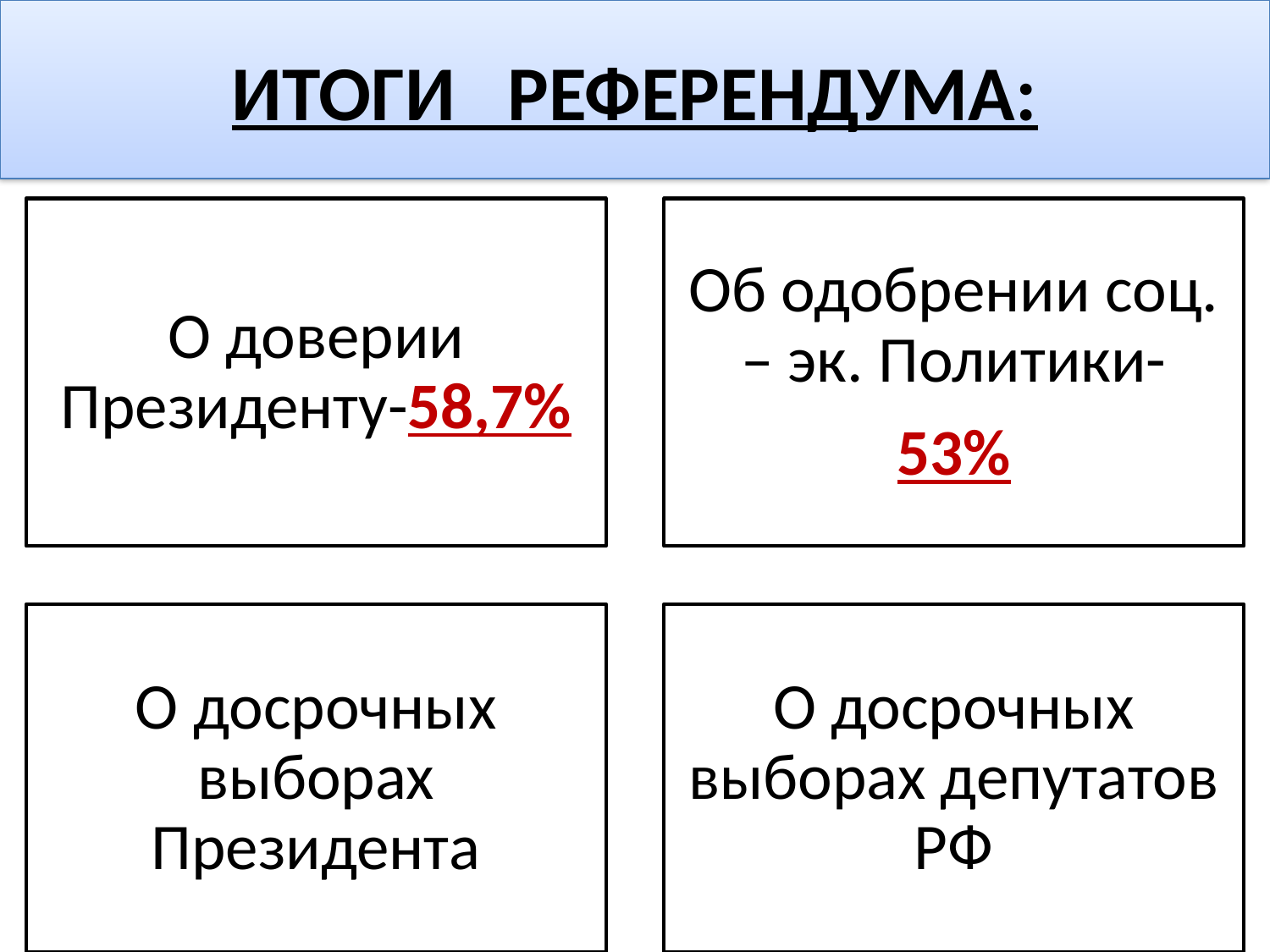

# ИТОГИ   РЕФЕРЕНДУМА:
О доверии Президенту-58,7%
Об одобрении соц. – эк. Политики-
53%
О досрочных выборах Президента
О досрочных выборах депутатов РФ